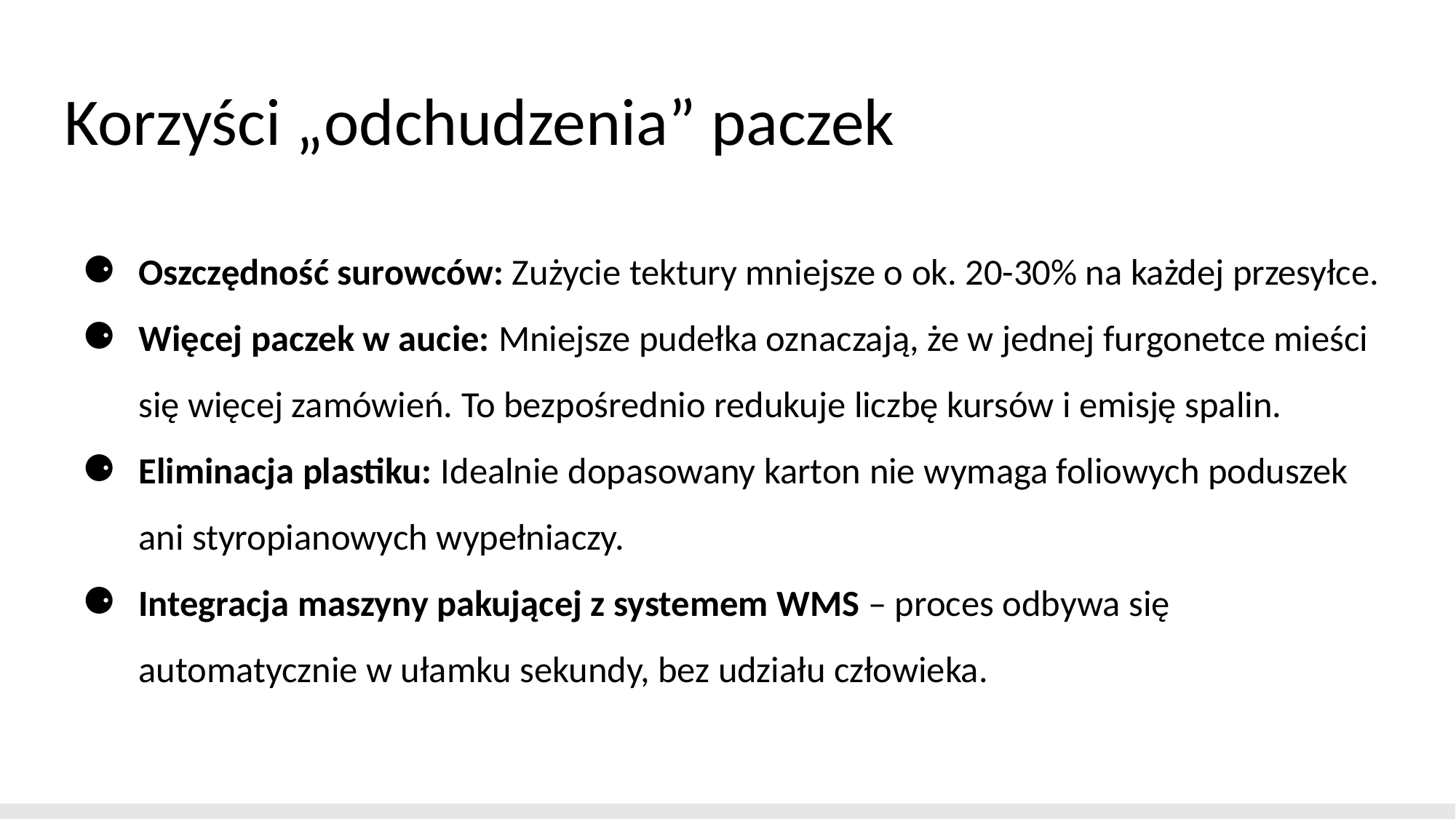

# Korzyści „odchudzenia” paczek
Oszczędność surowców: Zużycie tektury mniejsze o ok. 20-30% na każdej przesyłce.
Więcej paczek w aucie: Mniejsze pudełka oznaczają, że w jednej furgonetce mieści się więcej zamówień. To bezpośrednio redukuje liczbę kursów i emisję spalin.
Eliminacja plastiku: Idealnie dopasowany karton nie wymaga foliowych poduszek ani styropianowych wypełniaczy.
Integracja maszyny pakującej z systemem WMS – proces odbywa się automatycznie w ułamku sekundy, bez udziału człowieka.